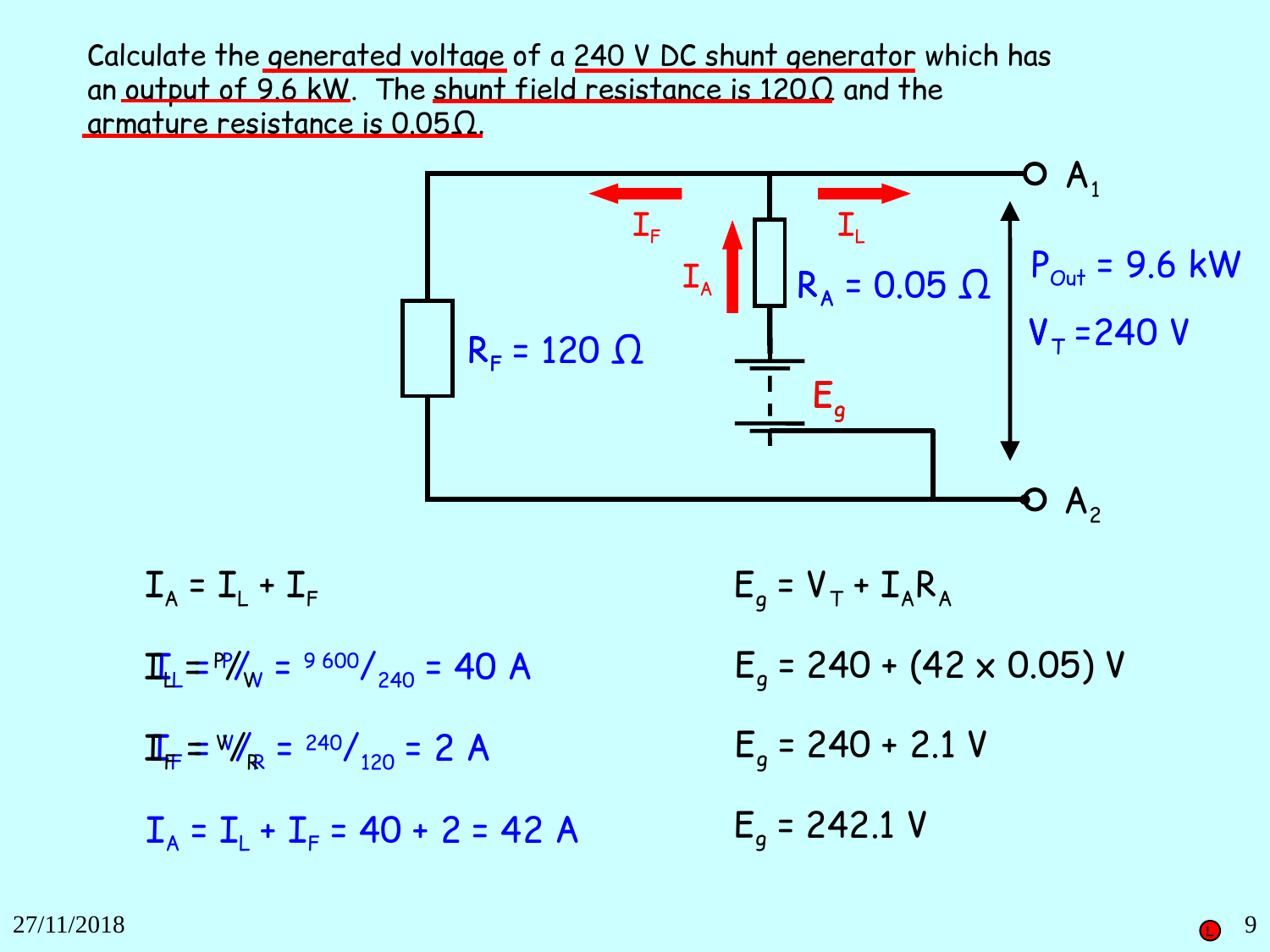

Calculate the generated voltage of a 240 V DC shunt generator which has an output of 9.6 kW.  The shunt field resistance is 120Ω and the armature resistance is 0.05Ω.
A1

RA

VT
RF

Eg
A2

IF
IL
POut = 9.6 kW
IA
RA = 0.05 Ω

VT =240 V
RF = 120 Ω
Eg
IA = IL + IF
Eg = VT + IARA
Eg = 240 + (42 x 0.05) V
IL = P/V = 9 600/240 = 40 A
IL = P/V
Eg = 240 + 2.1 V
IF = V/R = 240/120 = 2 A
IF = V/R
Eg = 242.1 V
IA = IL + IF = 40 + 2 = 42 A
27/11/2018
9
L